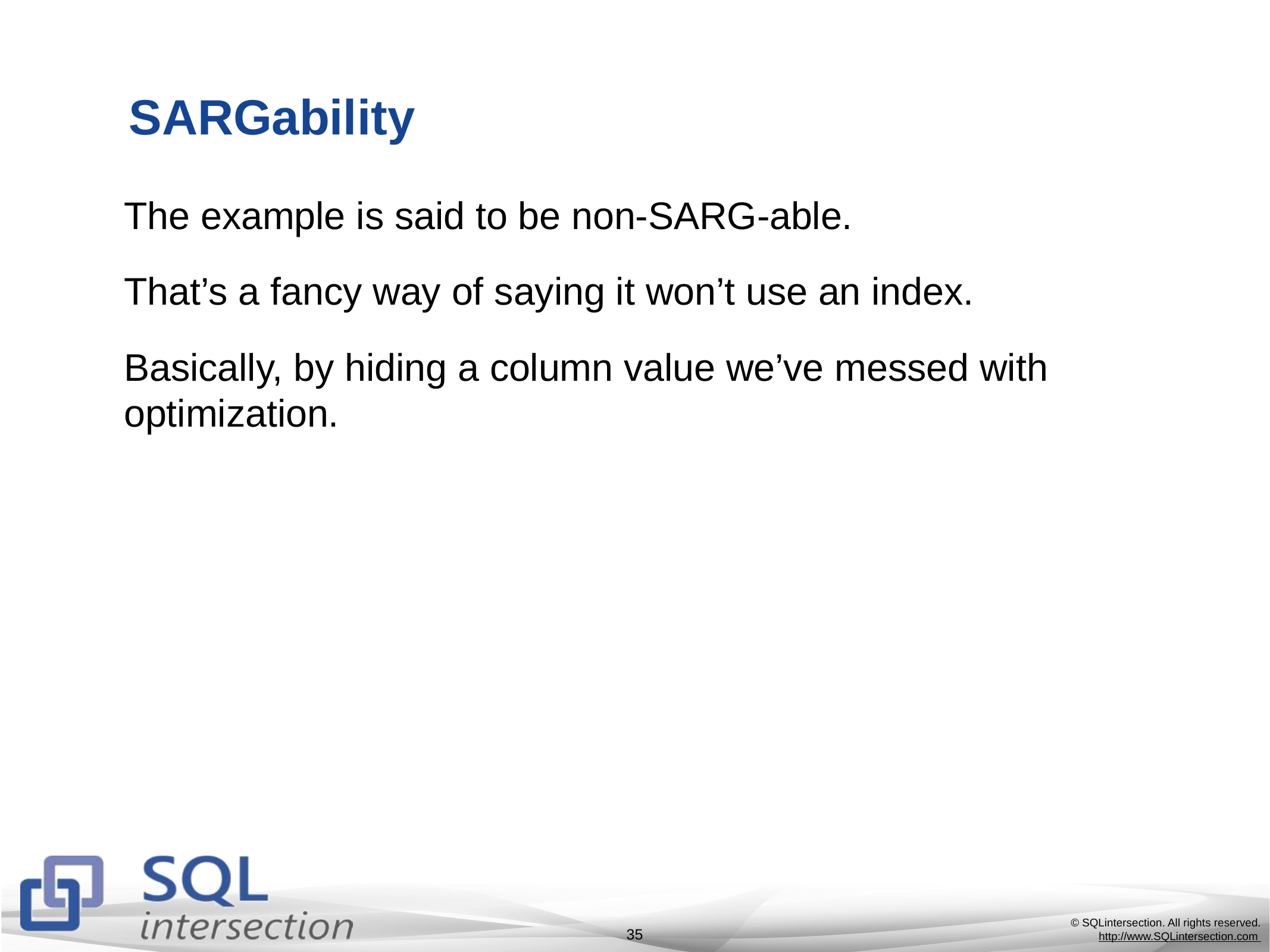

# SARGability
The example is said to be non-SARG-able.
That’s a fancy way of saying it won’t use an index.
Basically, by hiding a column value we’ve messed with optimization.